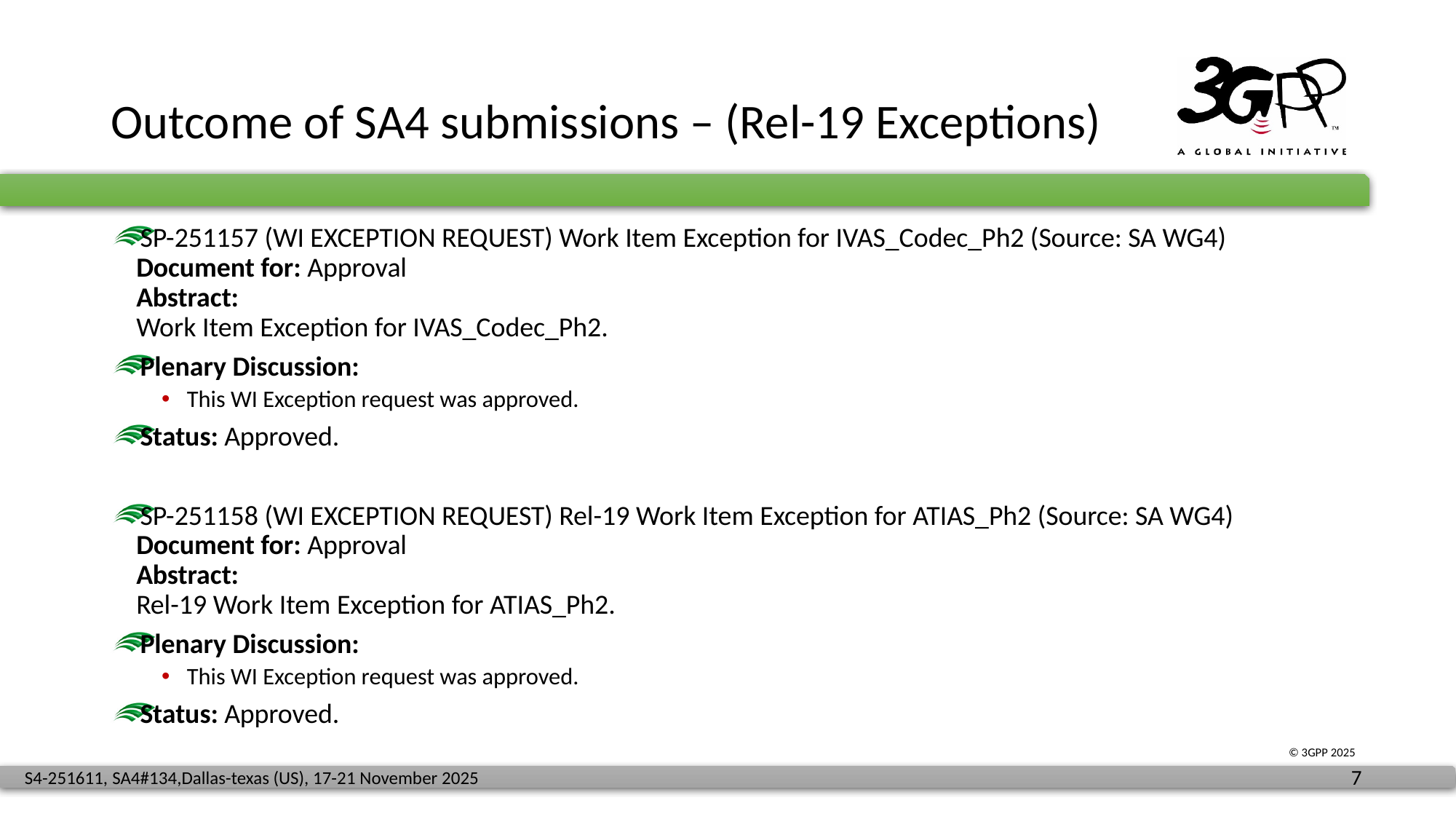

# Outcome of SA4 submissions – (Rel-19 Exceptions)
SP-251157 (WI EXCEPTION REQUEST) Work Item Exception for IVAS_Codec_Ph2 (Source: SA WG4)
Document for: Approval
Abstract:
Work Item Exception for IVAS_Codec_Ph2.
Plenary Discussion:
This WI Exception request was approved.
Status: Approved.

SP-251158 (WI EXCEPTION REQUEST) Rel-19 Work Item Exception for ATIAS_Ph2 (Source: SA WG4)
Document for: Approval
Abstract:
Rel-19 Work Item Exception for ATIAS_Ph2.
Plenary Discussion:
This WI Exception request was approved.
Status: Approved.